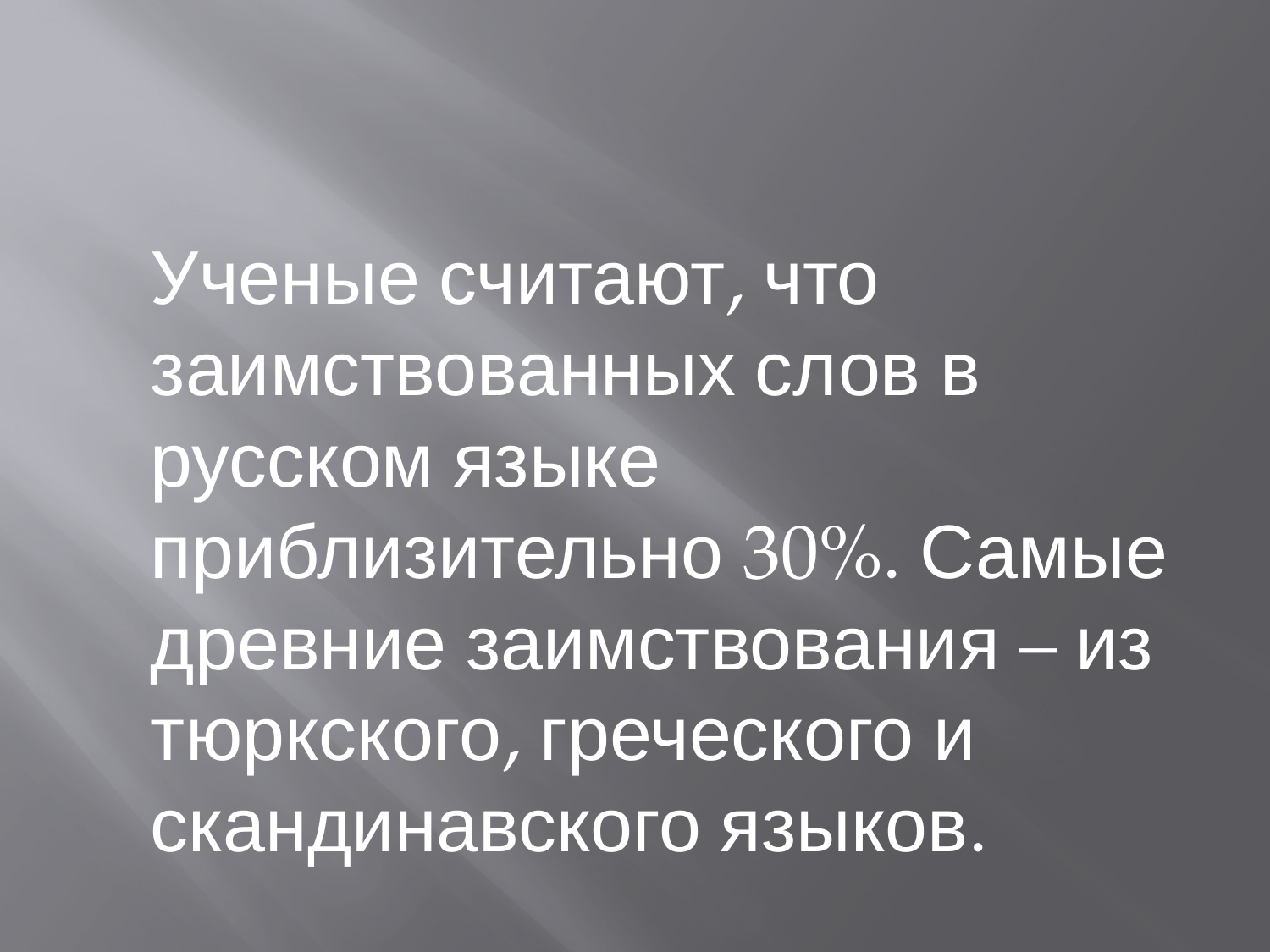

#
	Ученые считают, что заимствованных слов в русском языке приблизительно 30%. Самые древние заимствования – из тюркского, греческого и скандинавского языков.